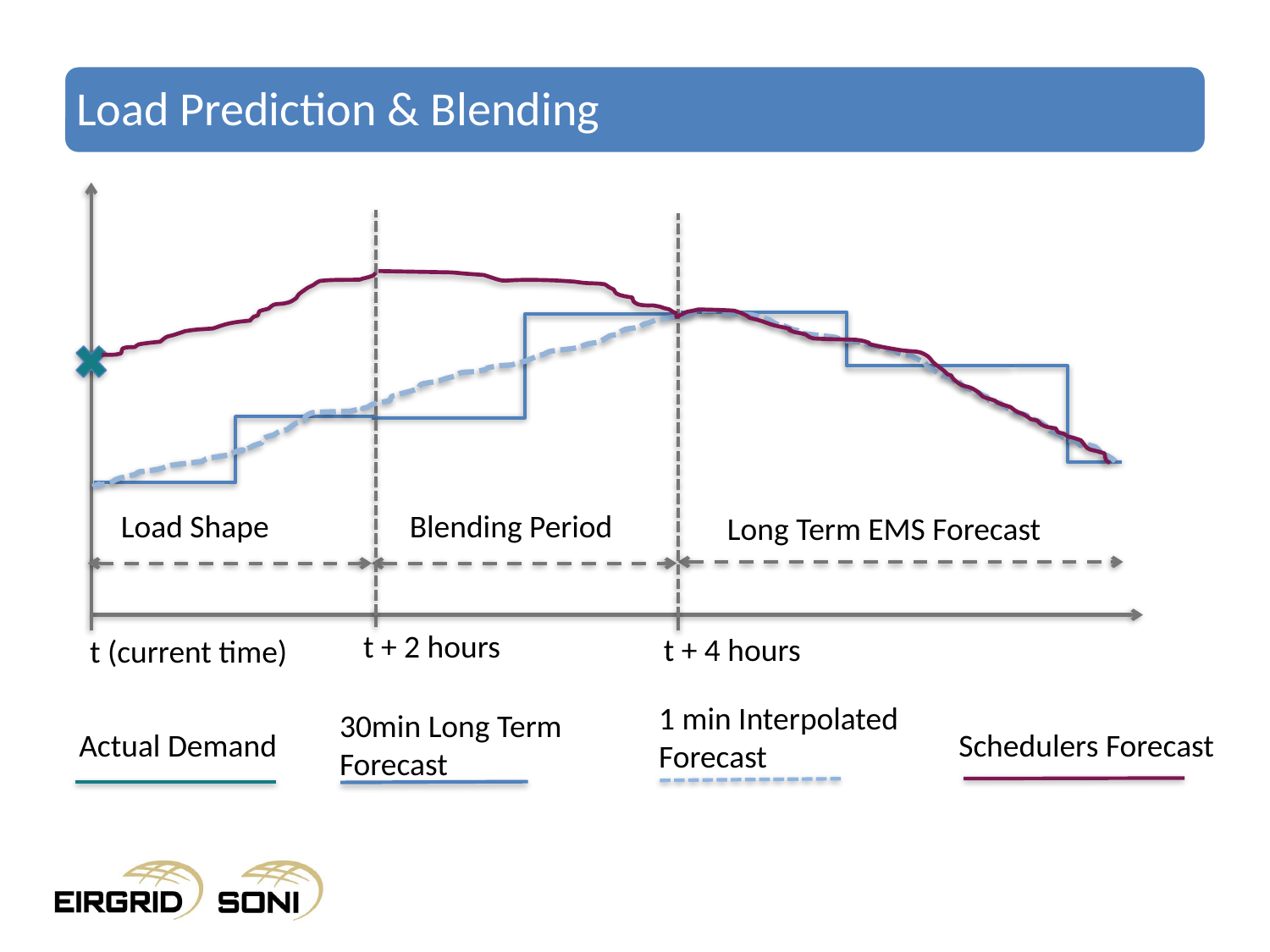

# Load Prediction & Blending

Blending Period
Load Shape
Long Term EMS Forecast
t + 2 hours
t + 4 hours
t (current time)
1 min Interpolated Forecast
30min Long Term
Forecast
Actual Demand
Schedulers Forecast